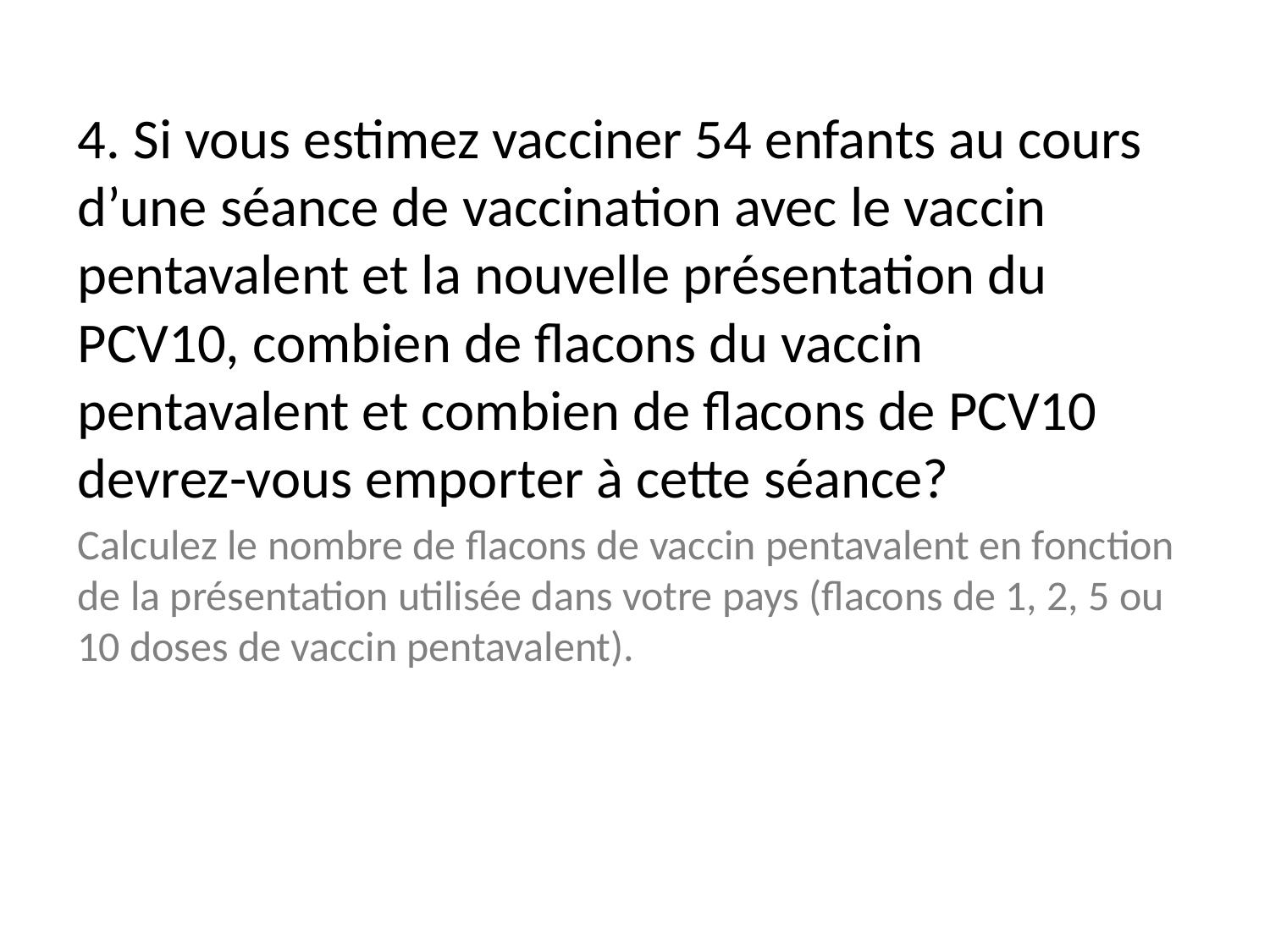

4. Si vous estimez vacciner 54 enfants au cours d’une séance de vaccination avec le vaccin pentavalent et la nouvelle présentation du PCV10, combien de flacons du vaccin pentavalent et combien de flacons de PCV10 devrez-vous emporter à cette séance?
Calculez le nombre de flacons de vaccin pentavalent en fonction de la présentation utilisée dans votre pays (flacons de 1, 2, 5 ou 10 doses de vaccin pentavalent).